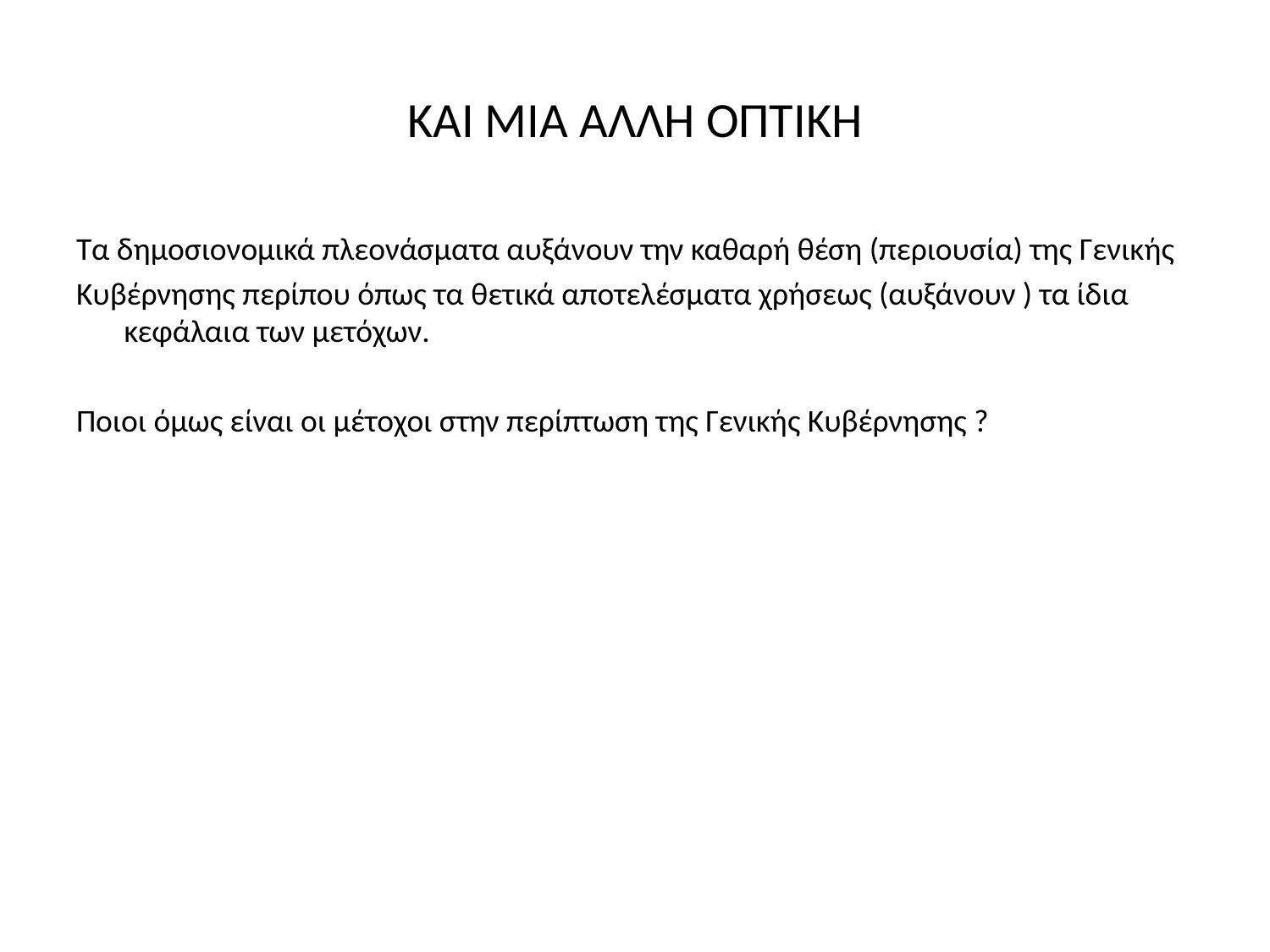

# ΚΑΙ ΜΙΑ ΆΛΛΗ ΟΠΤΙΚΗ
Τα δημοσιονομικά πλεονάσματα αυξάνουν την καθαρή θέση (περιουσία) της Γενικής
Κυβέρνησης περίπου όπως τα θετικά αποτελέσματα χρήσεως (αυξάνουν ) τα ίδια κεφάλαια των μετόχων.

Ποιοι όμως είναι οι μέτοχοι στην περίπτωση της Γενικής Κυβέρνησης ?